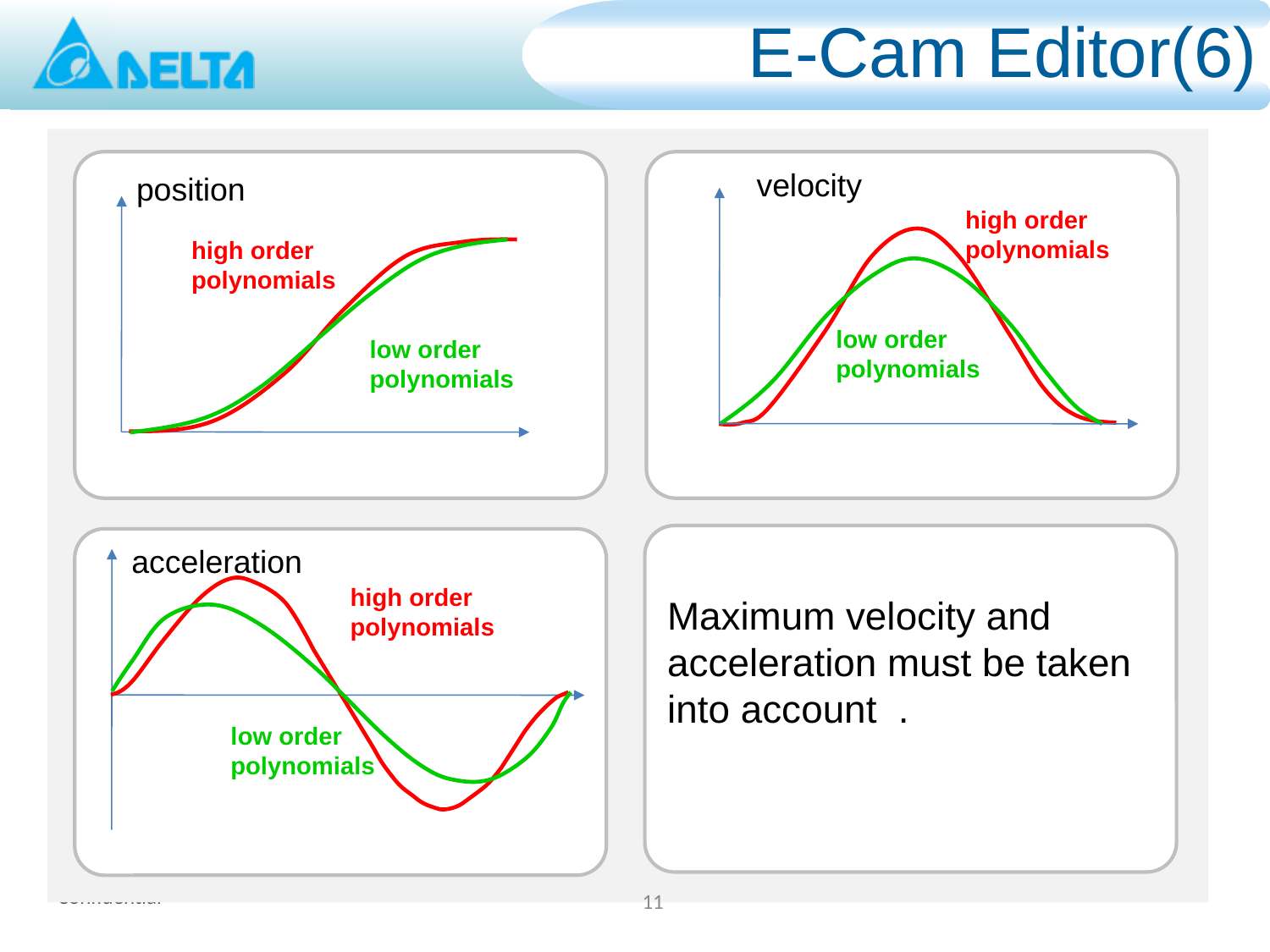

# E-Cam Editor(6)

velocity
position
high order
polynomials
high order
polynomials
low order polynomials
low order polynomials

acceleration
high order
polynomials
Maximum velocity and acceleration must be taken into account  .
low order polynomials
11